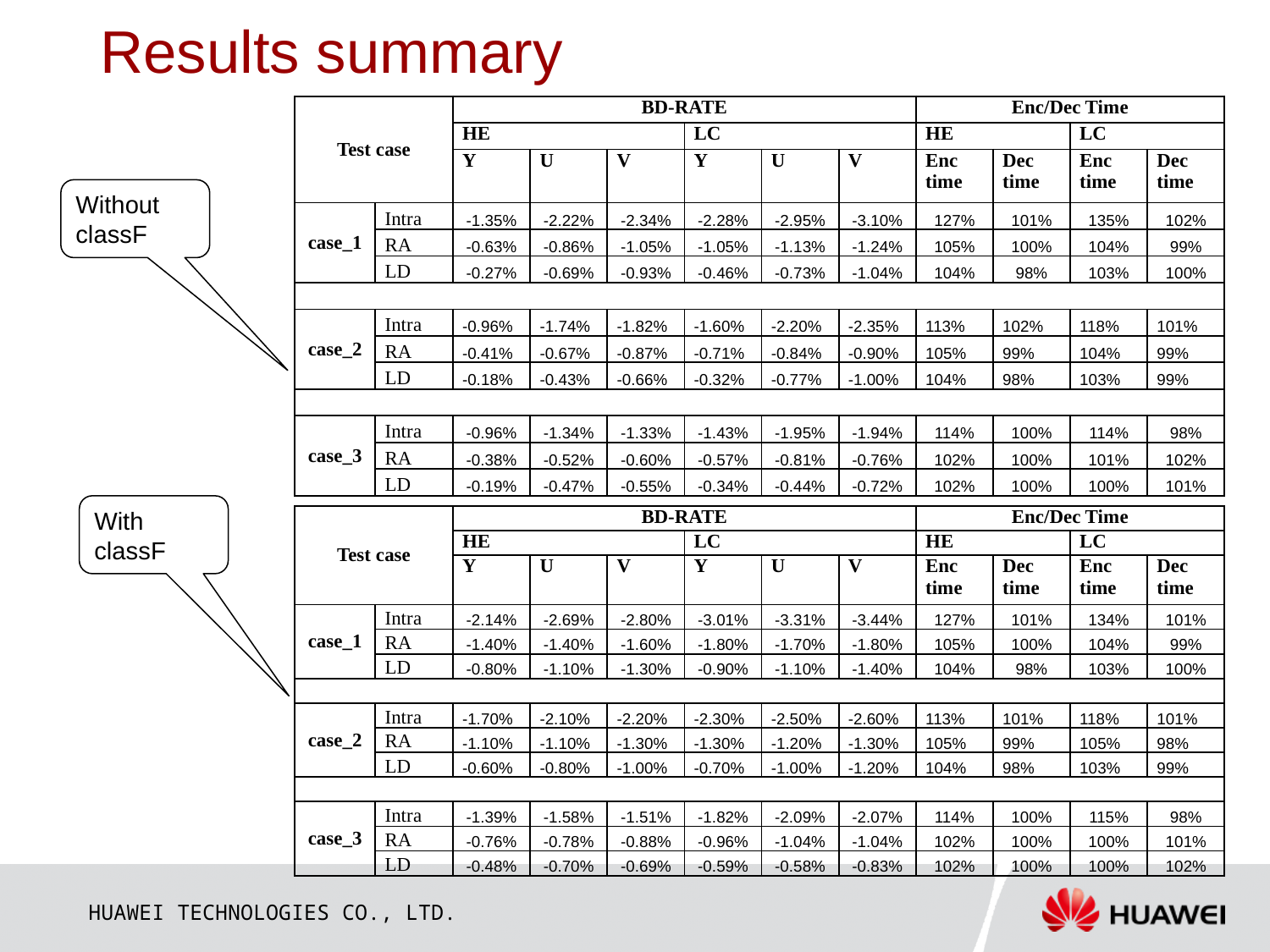

# Results summary
| Test case |  | BD-RATE |  |  |  |  |  | Enc/Dec Time |  |  |  |
| --- | --- | --- | --- | --- | --- | --- | --- | --- | --- | --- | --- |
|  |  | HE |  |  | LC |  |  | HE |  | LC |  |
|  |  | Y | U | V | Y | U | V | Enc time | Dec time | Enc time | Dec time |
| case\_1 | Intra | -1.35% | -2.22% | -2.34% | -2.28% | -2.95% | -3.10% | 127% | 101% | 135% | 102% |
|  | RA | -0.63% | -0.86% | -1.05% | -1.05% | -1.13% | -1.24% | 105% | 100% | 104% | 99% |
|  | LD | -0.27% | -0.69% | -0.93% | -0.46% | -0.73% | -1.04% | 104% | 98% | 103% | 100% |
|  |  |  |  |  |  |  |  |  |  |  |  |
| case\_2 | Intra | -0.96% | -1.74% | -1.82% | -1.60% | -2.20% | -2.35% | 113% | 102% | 118% | 101% |
|  | RA | -0.41% | -0.67% | -0.87% | -0.71% | -0.84% | -0.90% | 105% | 99% | 104% | 99% |
|  | LD | -0.18% | -0.43% | -0.66% | -0.32% | -0.77% | -1.00% | 104% | 98% | 103% | 99% |
|  |  |  |  |  |  |  |  |  |  |  |  |
| case\_3 | Intra | -0.96% | -1.34% | -1.33% | -1.43% | -1.95% | -1.94% | 114% | 100% | 114% | 98% |
|  | RA | -0.38% | -0.52% | -0.60% | -0.57% | -0.81% | -0.76% | 102% | 100% | 101% | 102% |
|  | LD | -0.19% | -0.47% | -0.55% | -0.34% | -0.44% | -0.72% | 102% | 100% | 100% | 101% |
Without classF
With classF
| Test case |  | BD-RATE |  |  |  |  |  | Enc/Dec Time |  |  |  |
| --- | --- | --- | --- | --- | --- | --- | --- | --- | --- | --- | --- |
|  |  | HE |  |  | LC |  |  | HE |  | LC |  |
|  |  | Y | U | V | Y | U | V | Enc time | Dec time | Enc time | Dec time |
| case\_1 | Intra | -2.14% | -2.69% | -2.80% | -3.01% | -3.31% | -3.44% | 127% | 101% | 134% | 101% |
|  | RA | -1.40% | -1.40% | -1.60% | -1.80% | -1.70% | -1.80% | 105% | 100% | 104% | 99% |
|  | LD | -0.80% | -1.10% | -1.30% | -0.90% | -1.10% | -1.40% | 104% | 98% | 103% | 100% |
|  |  |  |  |  |  |  |  |  |  |  |  |
| case\_2 | Intra | -1.70% | -2.10% | -2.20% | -2.30% | -2.50% | -2.60% | 113% | 101% | 118% | 101% |
|  | RA | -1.10% | -1.10% | -1.30% | -1.30% | -1.20% | -1.30% | 105% | 99% | 105% | 98% |
|  | LD | -0.60% | -0.80% | -1.00% | -0.70% | -1.00% | -1.20% | 104% | 98% | 103% | 99% |
|  |  |  |  |  |  |  |  |  |  |  |  |
| case\_3 | Intra | -1.39% | -1.58% | -1.51% | -1.82% | -2.09% | -2.07% | 114% | 100% | 115% | 98% |
|  | RA | -0.76% | -0.78% | -0.88% | -0.96% | -1.04% | -1.04% | 102% | 100% | 100% | 101% |
|  | LD | -0.48% | -0.70% | -0.69% | -0.59% | -0.58% | -0.83% | 102% | 100% | 100% | 102% |